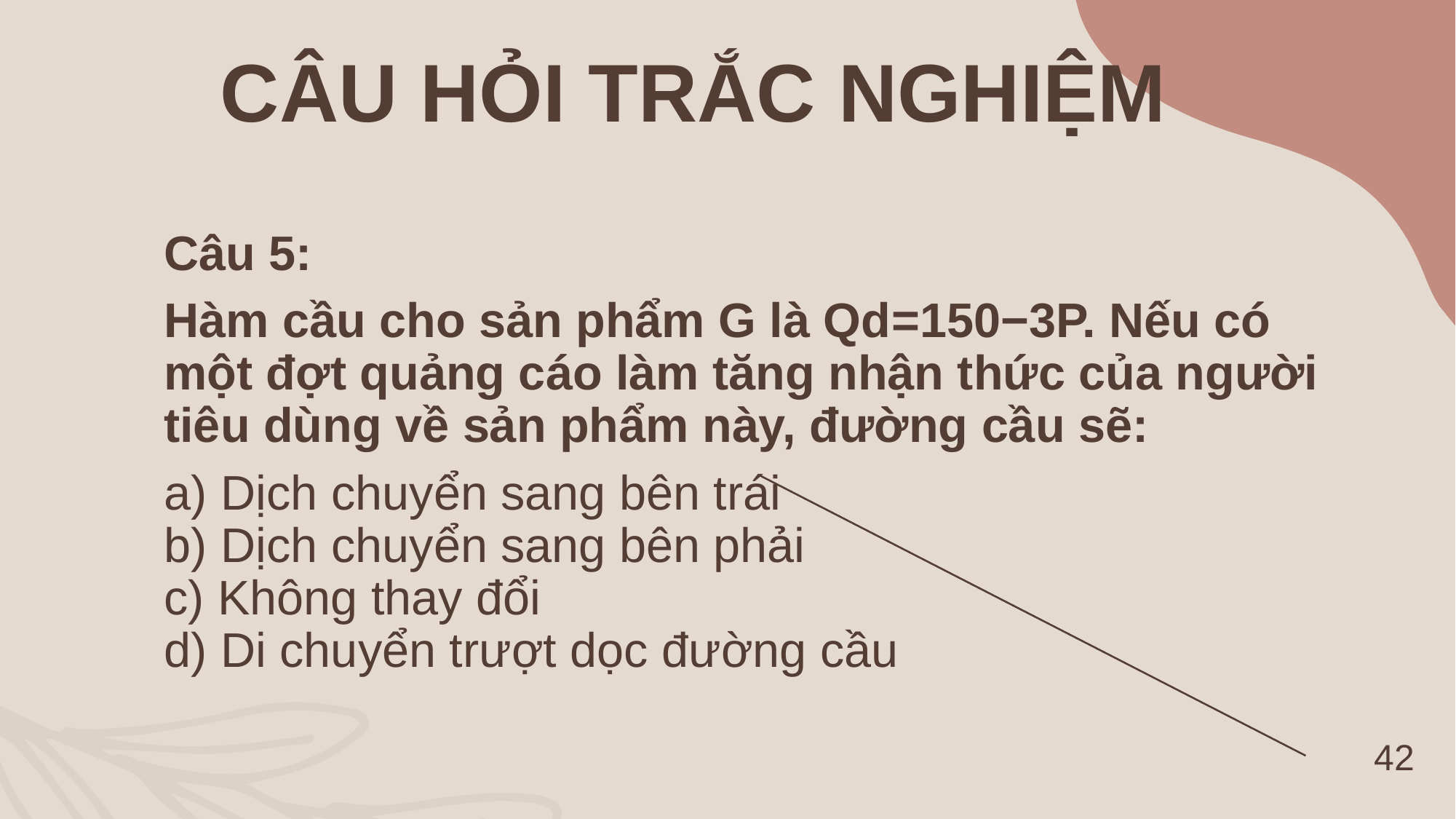

CÂU HỎI TRẮC NGHIỆM
Câu 5:
Hàm cầu cho sản phẩm G là Qd​=150−3P. Nếu có một đợt quảng cáo làm tăng nhận thức của người tiêu dùng về sản phẩm này, đường cầu sẽ:
a) Dịch chuyển sang bên trái
b) Dịch chuyển sang bên phải
c) Không thay đổi
d) Di chuyển trượt dọc đường cầu
42